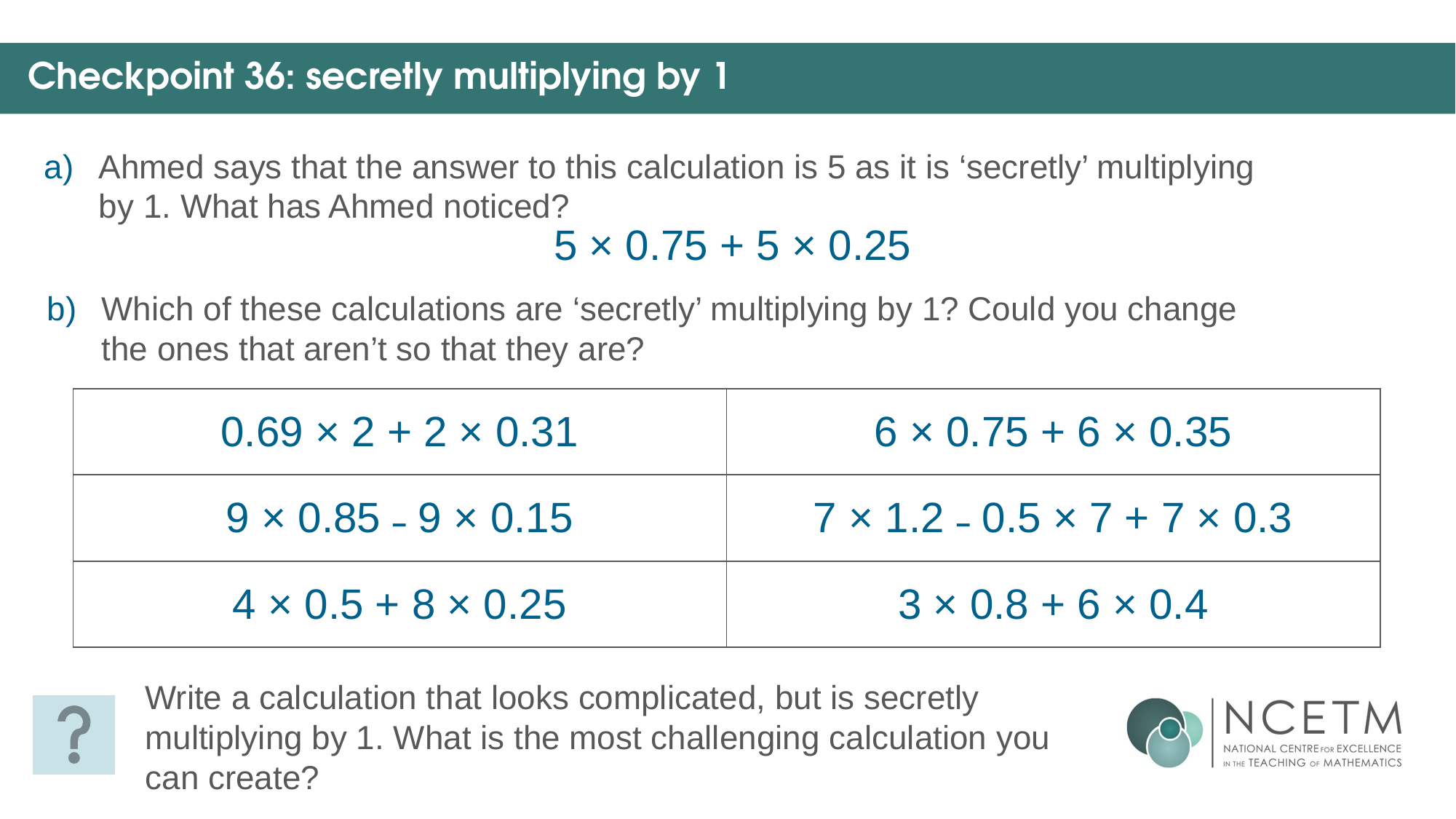

Checkpoint 36: secretly multiplying by 1
Ahmed says that the answer to this calculation is 5 as it is ‘secretly’ multiplying by 1. What has Ahmed noticed?
5 × 0.75 + 5 × 0.25
Which of these calculations are ‘secretly’ multiplying by 1? Could you change the ones that aren’t so that they are?
| 0.69 × 2 + 2 × 0.31 | 6 × 0.75 + 6 × 0.35 |
| --- | --- |
| 9 × 0.85 ˗ 9 × 0.15 | 7 × 1.2 ˗ 0.5 × 7 + 7 × 0.3 |
| 4 × 0.5 + 8 × 0.25 | 3 × 0.8 + 6 × 0.4 |

Write a calculation that looks complicated, but is secretly multiplying by 1. What is the most challenging calculation you can create?